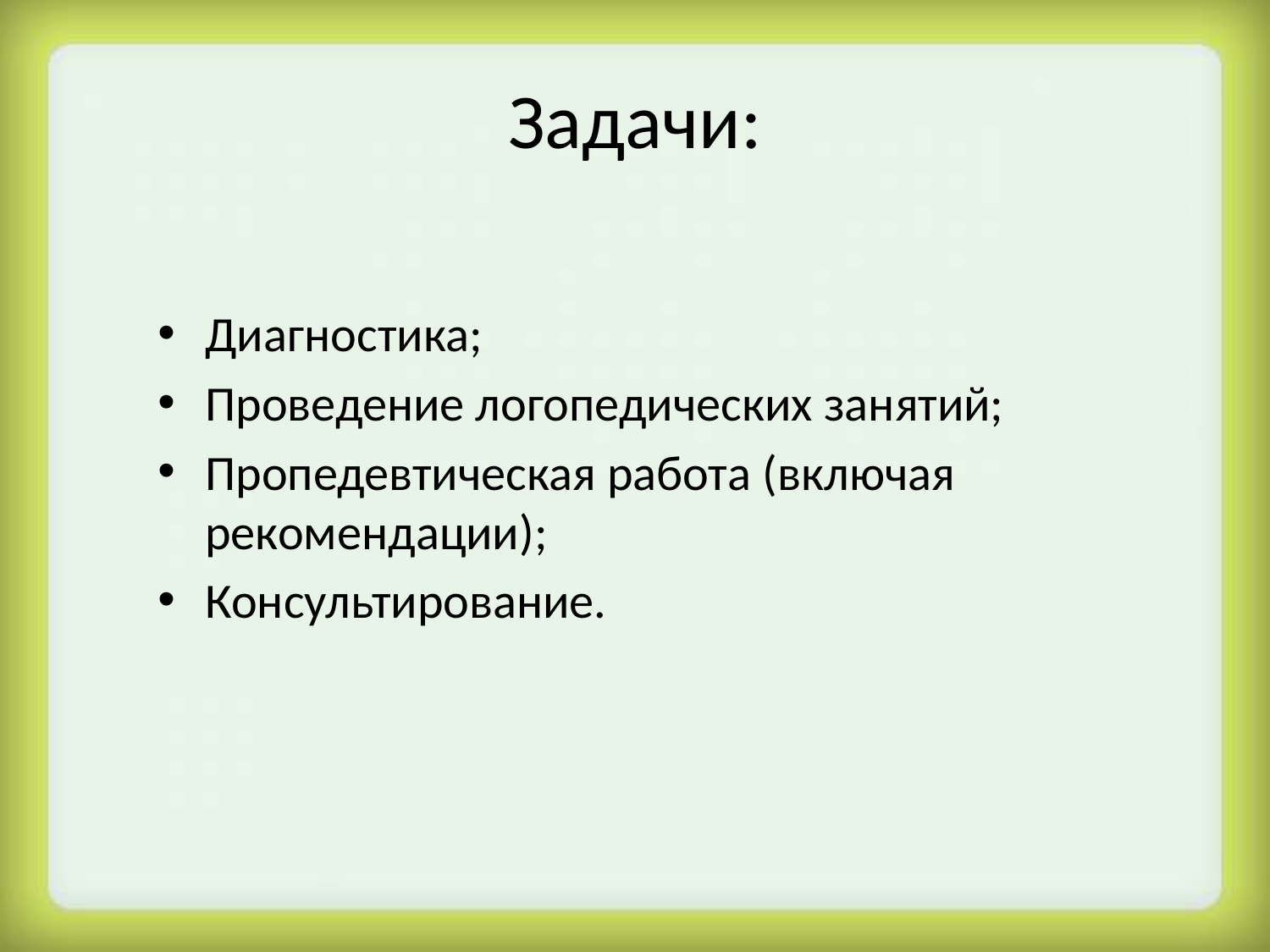

# Задачи:
Диагностика;
Проведение логопедических занятий;
Пропедевтическая работа (включая рекомендации);
Консультирование.